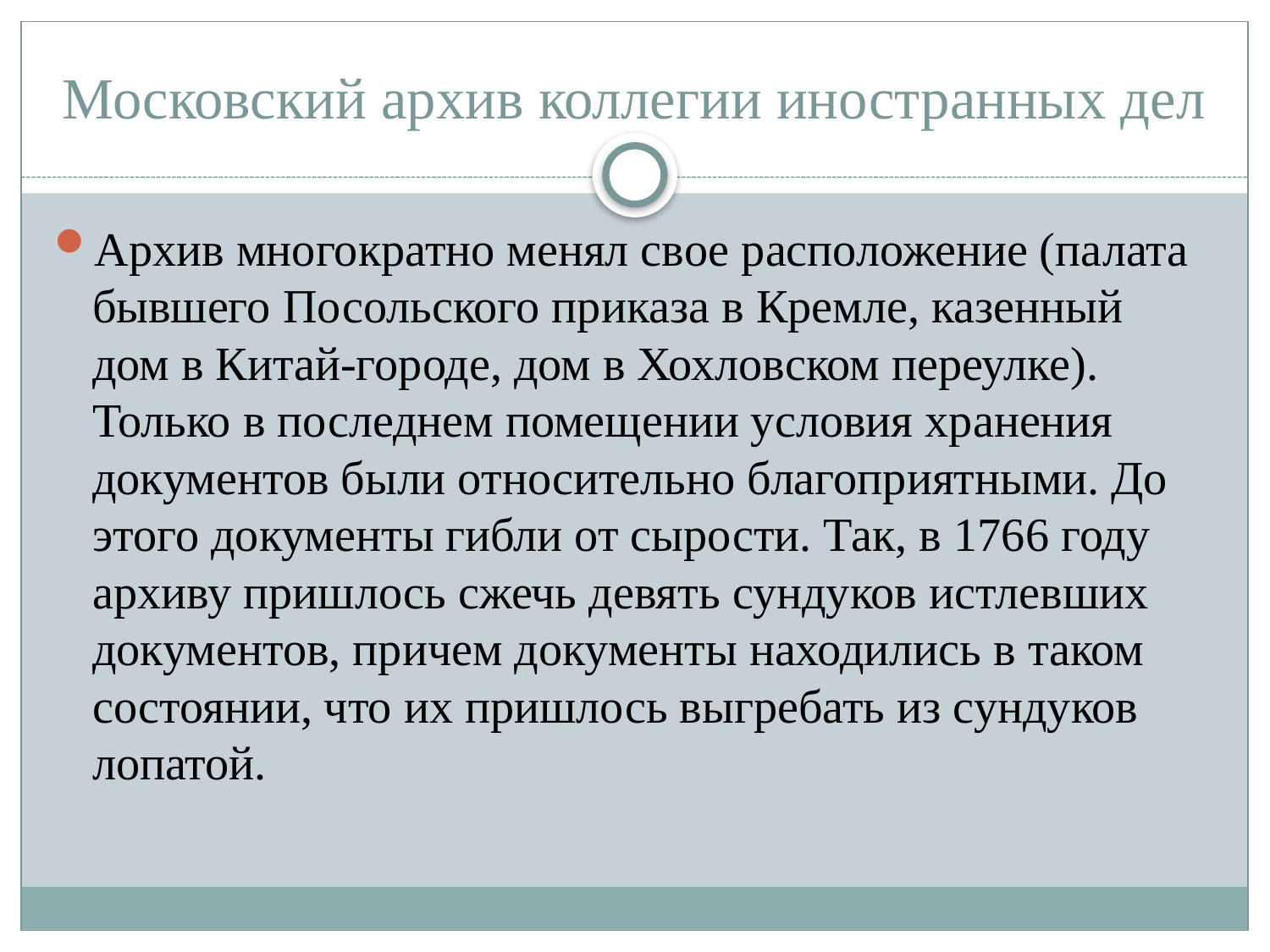

# Московский архив коллегии иностранных дел
Архив многократно менял свое расположение (палата бывшего Посольского приказа в Кремле, казенный дом в Китай-городе, дом в Хохловском переулке). Только в последнем помещении условия хранения документов были относительно благоприятными. До этого документы гибли от сырости. Так, в 1766 году архиву пришлось сжечь девять сундуков истлевших документов, причем документы находились в таком состоянии, что их пришлось выгребать из сундуков лопатой.